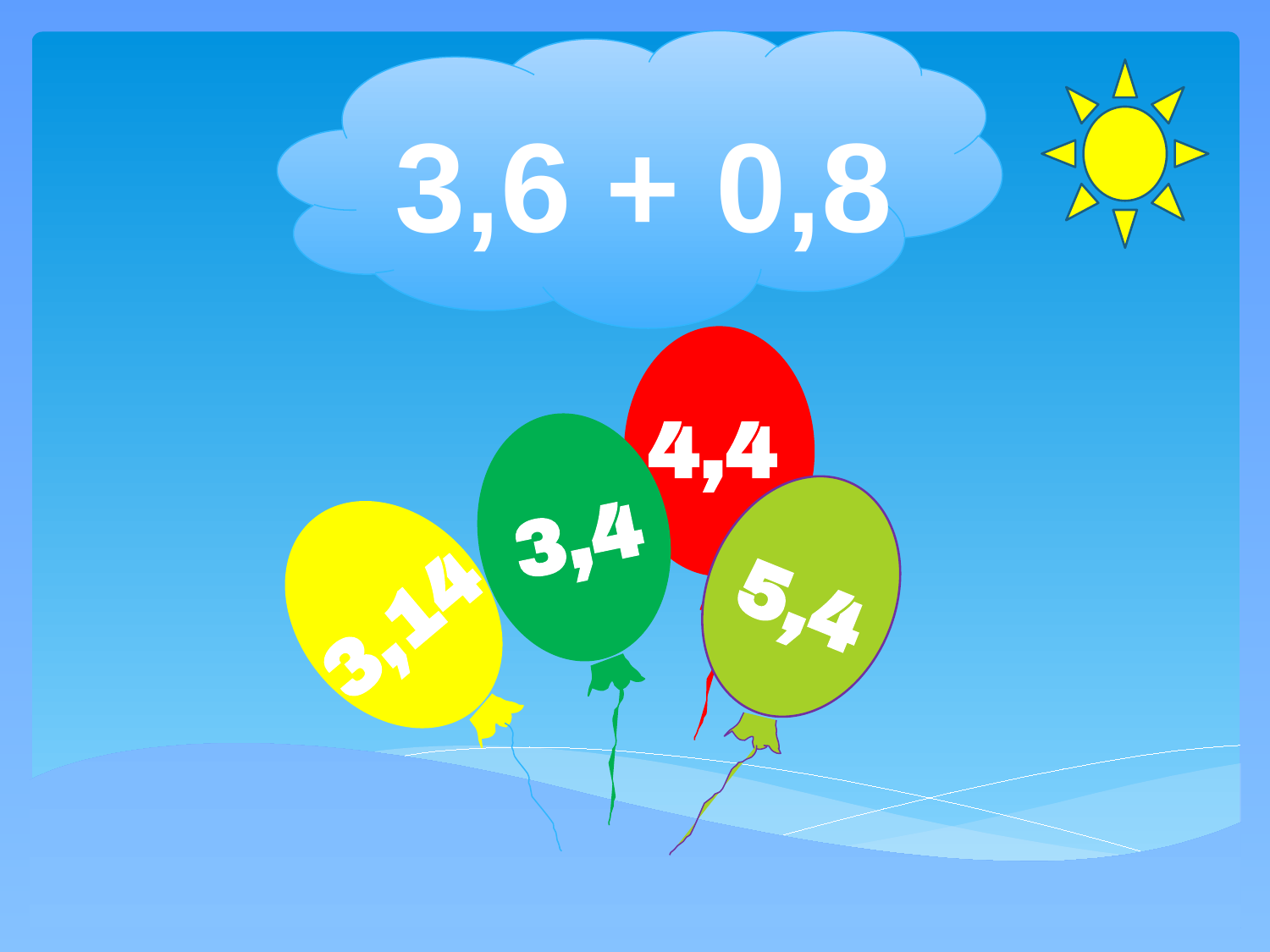

3,6 + 0,8

#

4,4

3,4

5,4

3,14